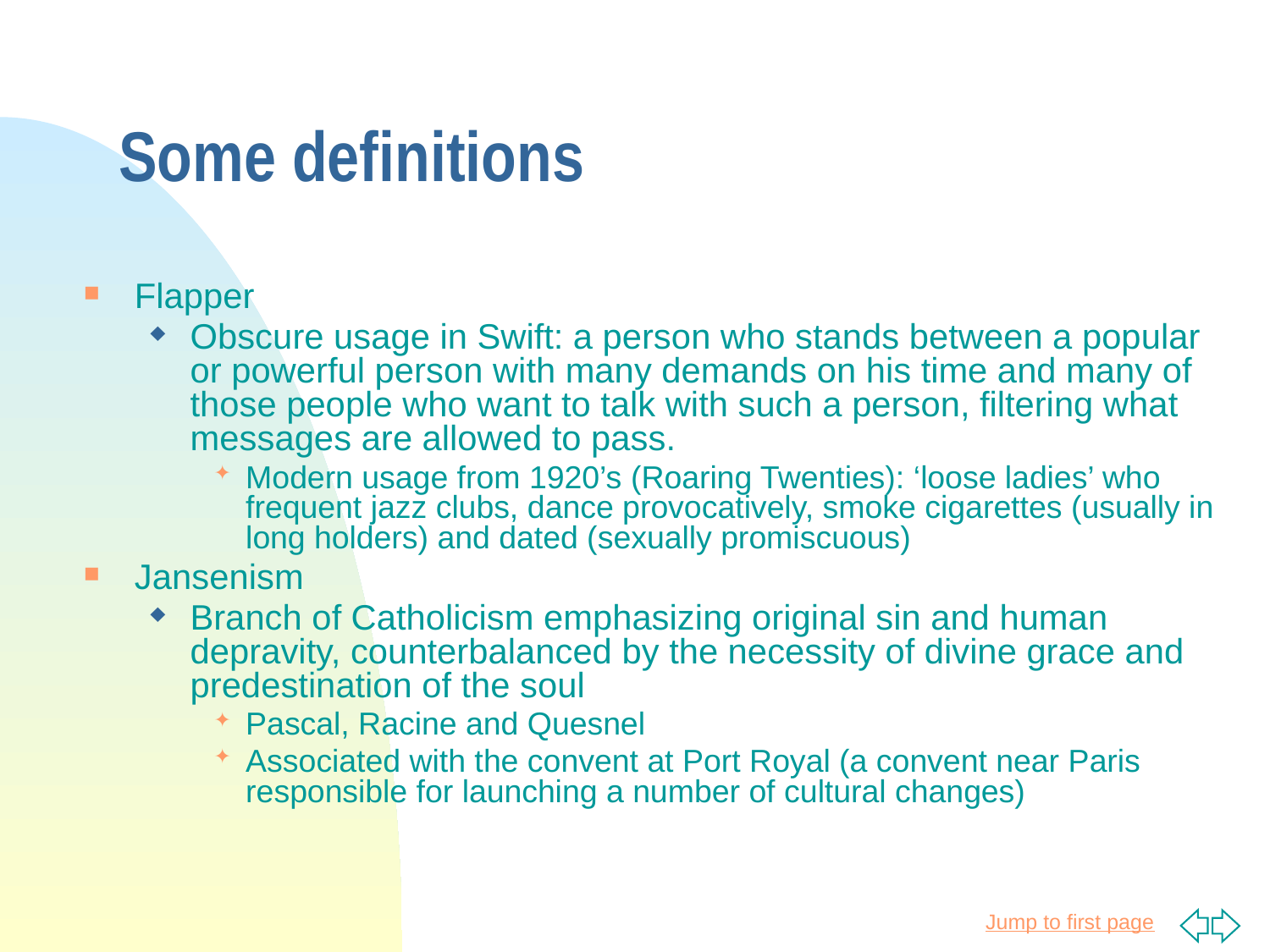

# Some definitions
Flapper
Obscure usage in Swift: a person who stands between a popular or powerful person with many demands on his time and many of those people who want to talk with such a person, filtering what messages are allowed to pass.
Modern usage from 1920’s (Roaring Twenties): ‘loose ladies’ who frequent jazz clubs, dance provocatively, smoke cigarettes (usually in long holders) and dated (sexually promiscuous)
Jansenism
Branch of Catholicism emphasizing original sin and human depravity, counterbalanced by the necessity of divine grace and predestination of the soul
Pascal, Racine and Quesnel
Associated with the convent at Port Royal (a convent near Paris responsible for launching a number of cultural changes)